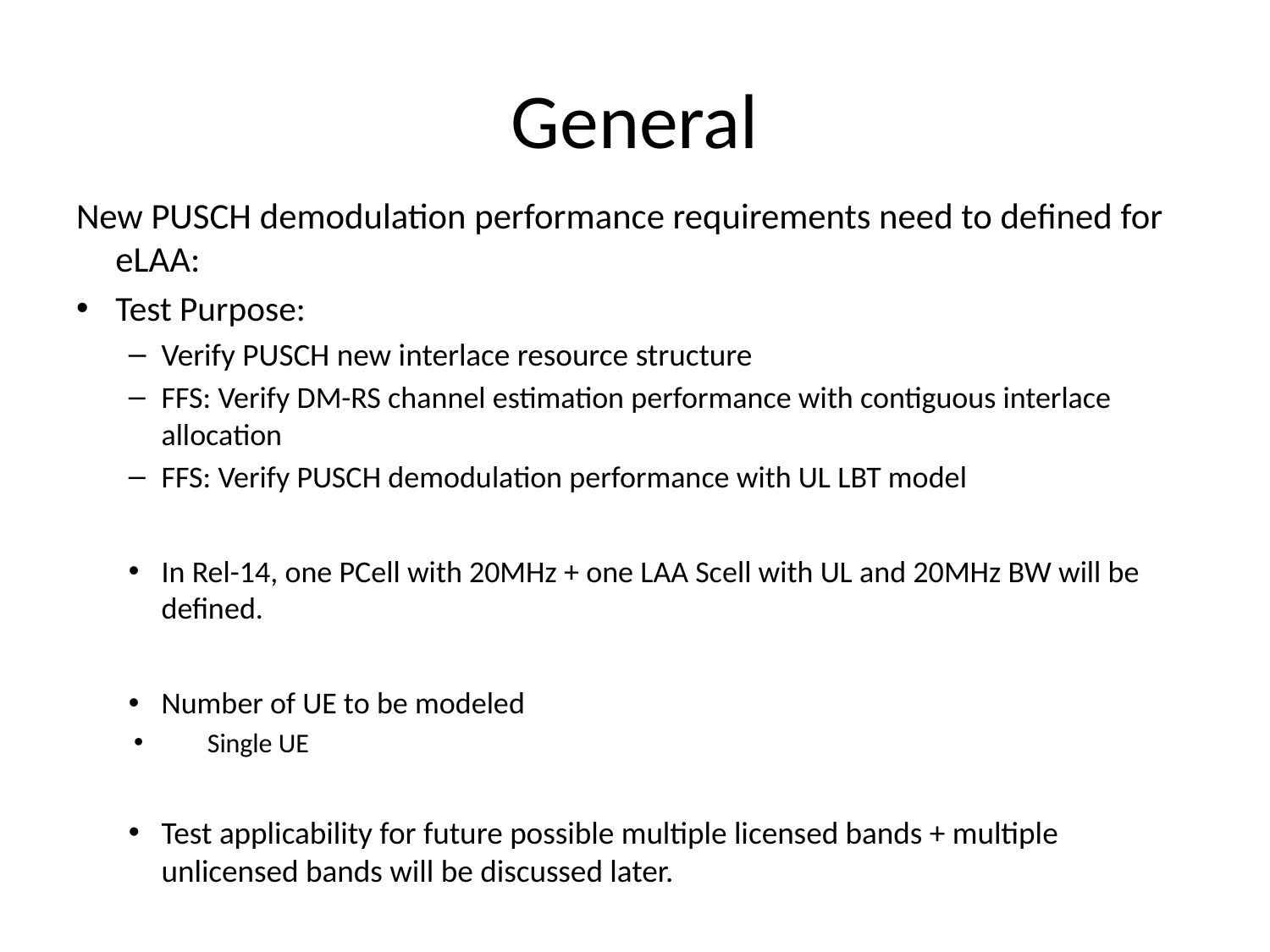

# General
New PUSCH demodulation performance requirements need to defined for eLAA:
Test Purpose:
Verify PUSCH new interlace resource structure
FFS: Verify DM-RS channel estimation performance with contiguous interlace allocation
FFS: Verify PUSCH demodulation performance with UL LBT model

In Rel-14, one PCell with 20MHz + one LAA Scell with UL and 20MHz BW will be defined.

Number of UE to be modeled
Single UE

Test applicability for future possible multiple licensed bands + multiple unlicensed bands will be discussed later.